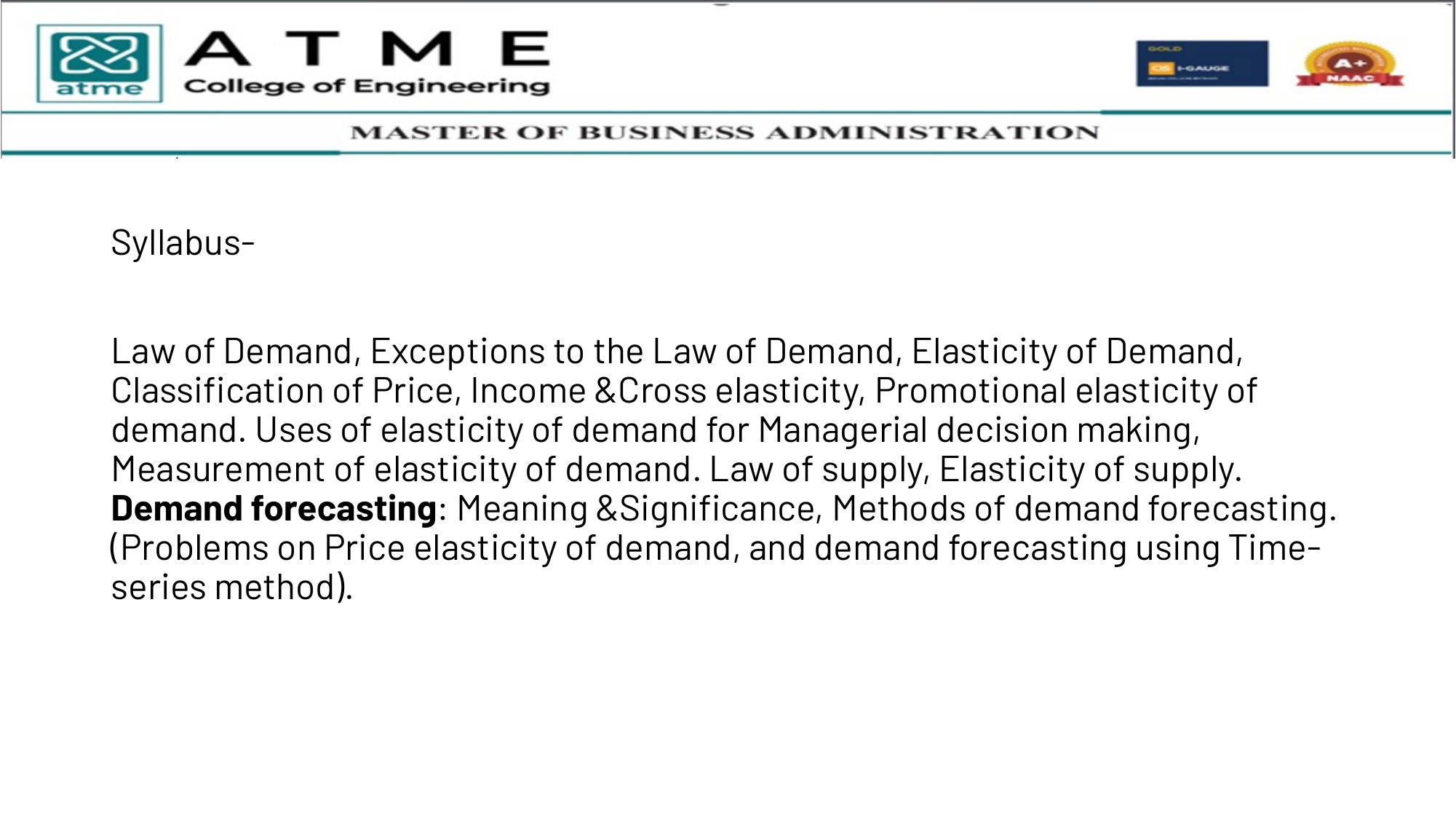

Syllabus-

Law of Demand, Exceptions to the Law of Demand, Elasticity of Demand, Classification of Price, Income &Cross elasticity, Promotional elasticity of demand. Uses of elasticity of demand for Managerial decision making, Measurement of elasticity of demand. Law of supply, Elasticity of supply. Demand forecasting: Meaning &Significance, Methods of demand forecasting. (Problems on Price elasticity of demand, and demand forecasting using Time-series method).